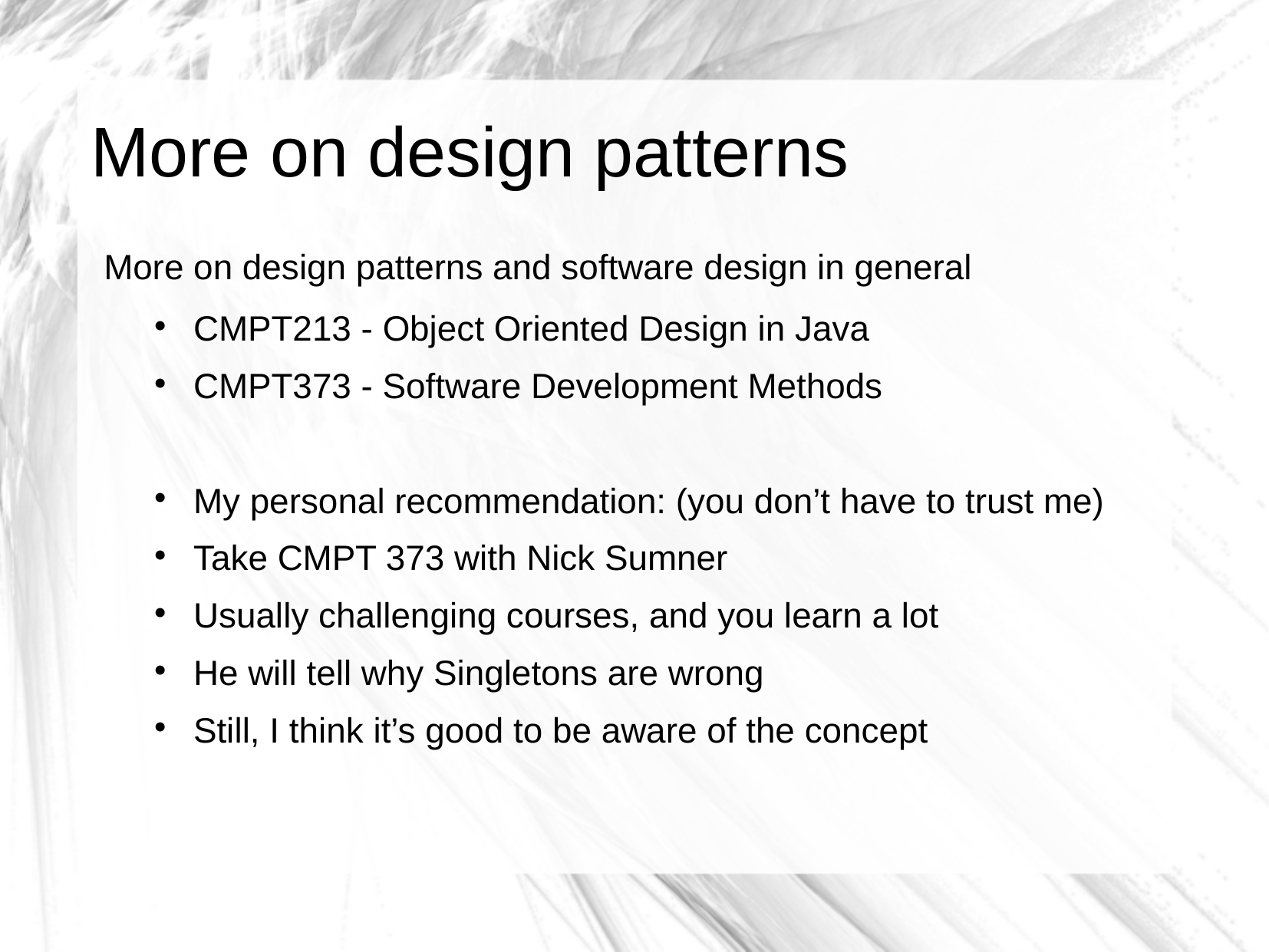

# More on design patterns
More on design patterns and software design in general
CMPT213 - Object Oriented Design in Java
CMPT373 - Software Development Methods

My personal recommendation: (you don’t have to trust me)
Take CMPT 373 with Nick Sumner
Usually challenging courses, and you learn a lot
He will tell why Singletons are wrong
Still, I think it’s good to be aware of the concept